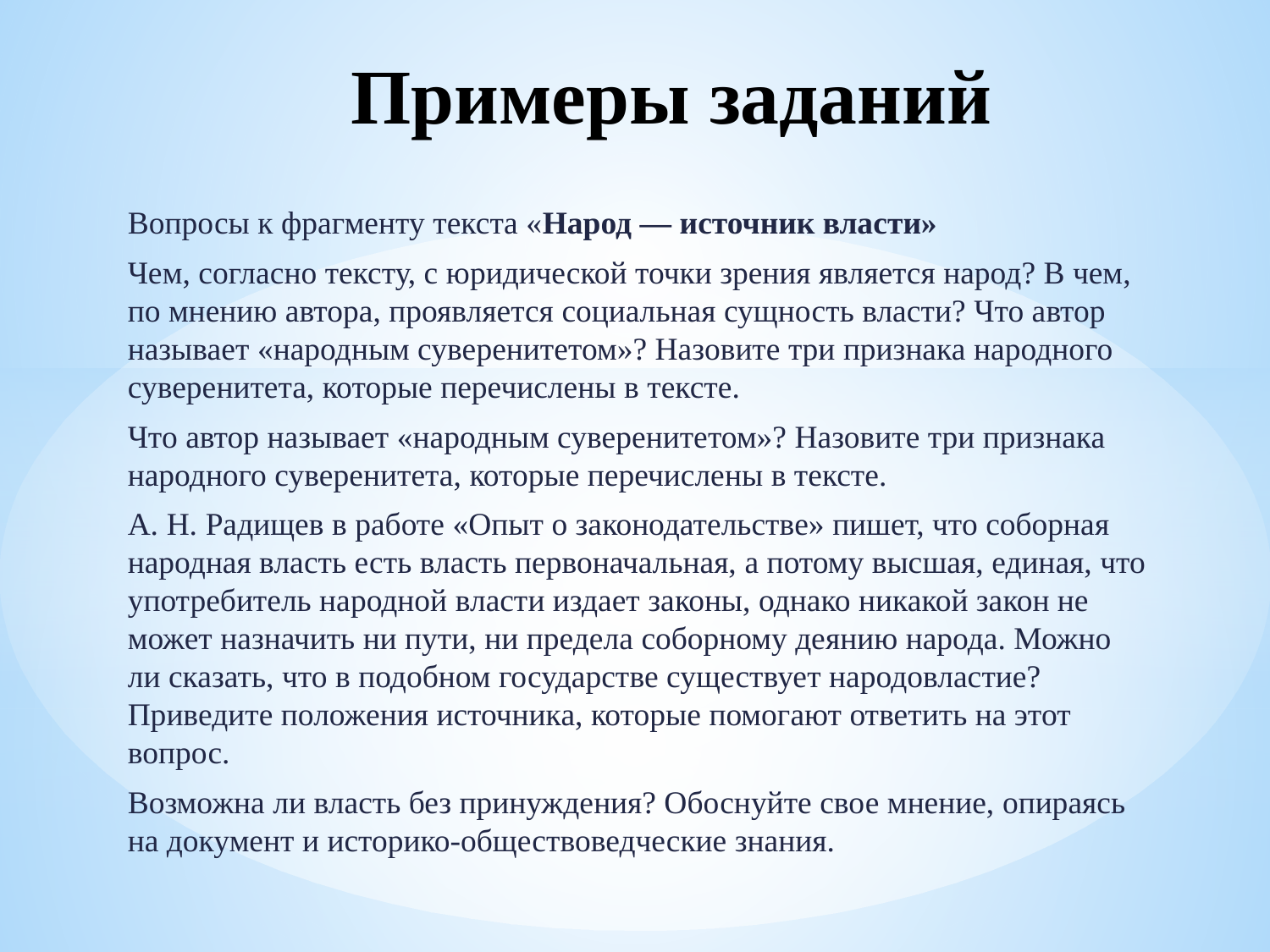

# Примеры заданий
Вопросы к фрагменту текста «Народ — источник власти»
Чем, согласно тексту, с юридической точки зрения является народ? В чем, по мнению автора, проявляется социальная сущность власти? Что автор называет «народным суверенитетом»? Назовите три признака народного суверенитета, которые перечислены в тексте.
Что автор называет «народным суверенитетом»? Назовите три признака народного суверенитета, которые перечислены в тексте.
А. Н. Радищев в работе «Опыт о законодательстве» пишет, что соборная народная власть есть власть первоначальная, а потому высшая, единая, что употребитель народной власти издает законы, однако никакой закон не может назначить ни пути, ни предела соборному деянию народа. Можно ли сказать, что в подобном государстве существует народовластие? Приведите положения источника, которые помогают ответить на этот вопрос.
Возможна ли власть без принуждения? Обоснуйте свое мнение, опираясь на документ и историко-обществоведческие знания.